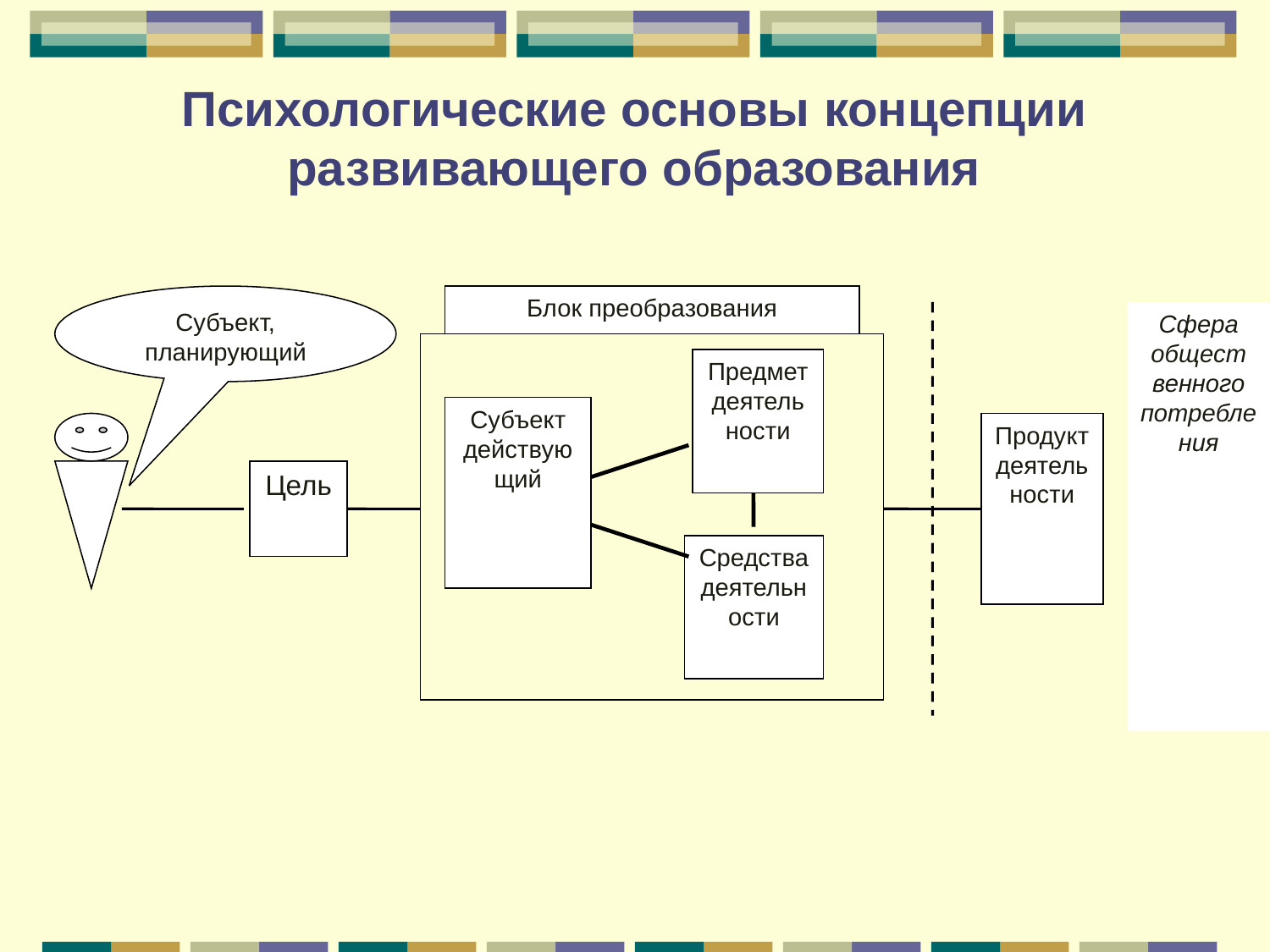

# Психологические основы концепции развивающего образования
Субъект, планирующий
Блок преобразования

Предмет деятельности
Субъект действую щий

Средства деятельности

Сфера общест венного потребления

Продукт деятель ности

Цель